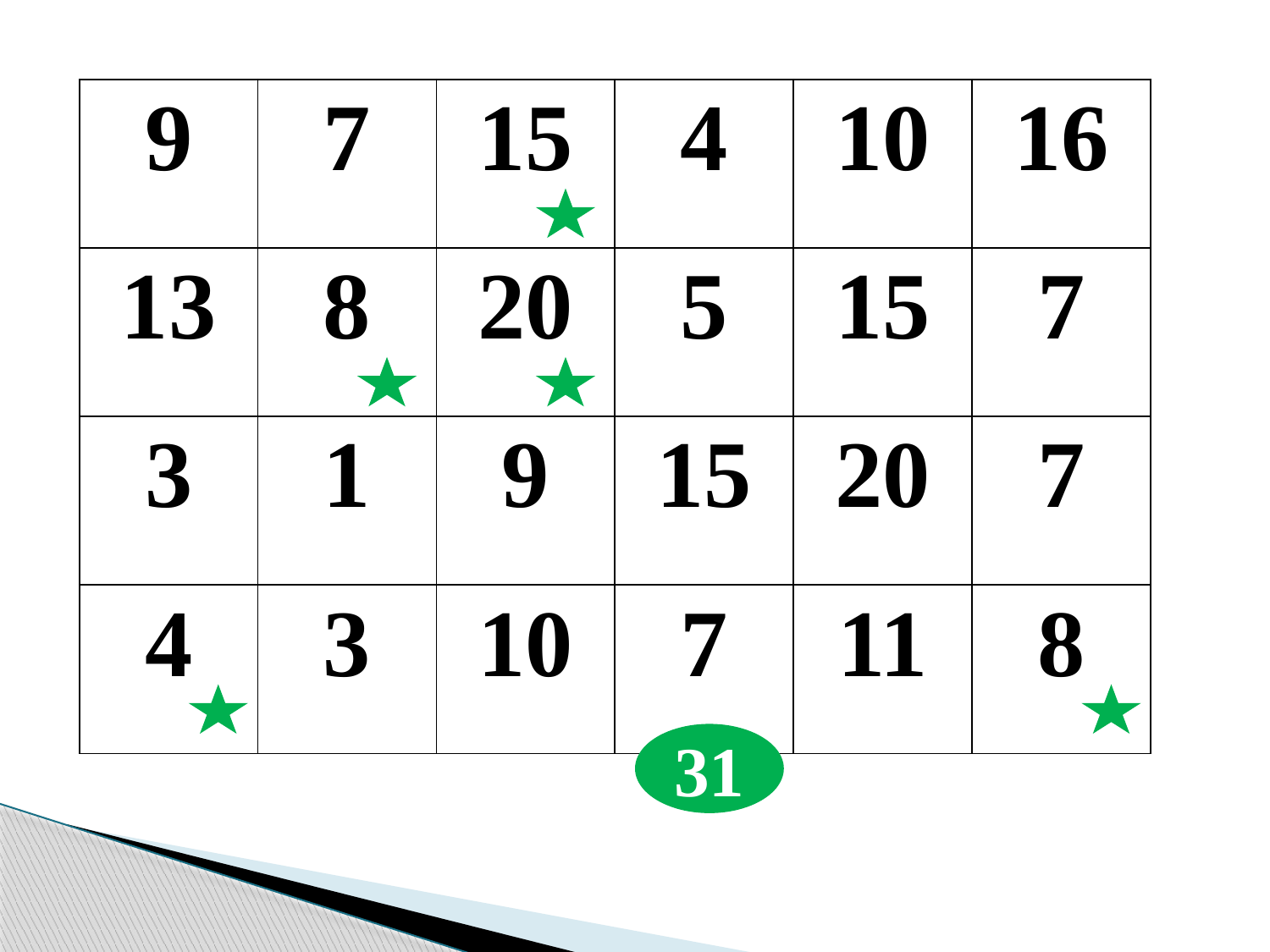

#
| 9 | 7 | 15 | 4 | 10 | 16 |
| --- | --- | --- | --- | --- | --- |
| 13 | 8 | 20 | 5 | 15 | 7 |
| 3 | 1 | 9 | 15 | 20 | 7 |
| 4 | 3 | 10 | 7 | 11 | 8 |

31